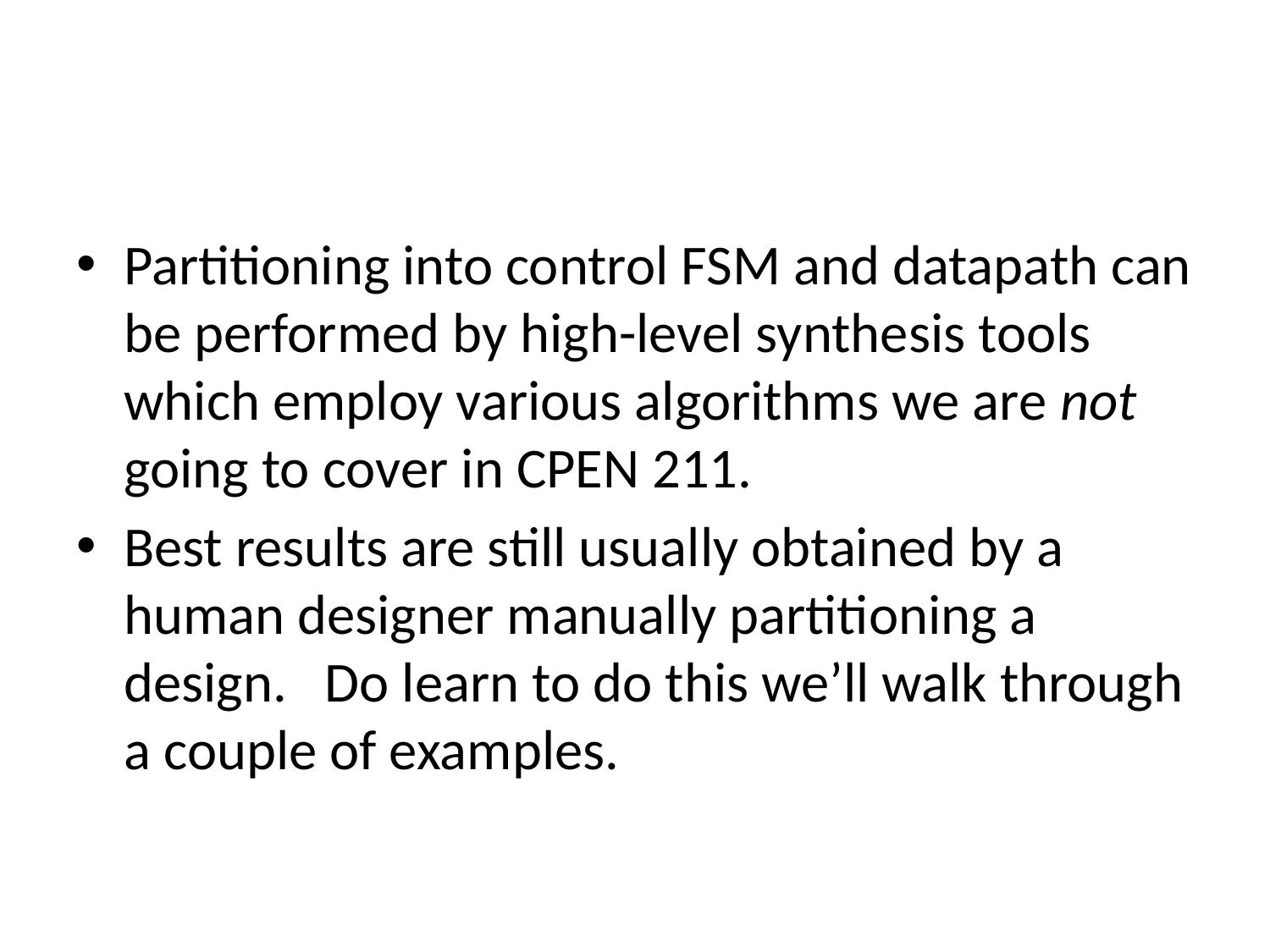

#
Partitioning into control FSM and datapath can be performed by high-level synthesis tools which employ various algorithms we are not going to cover in CPEN 211.
Best results are still usually obtained by a human designer manually partitioning a design.   Do learn to do this we’ll walk through a couple of examples.